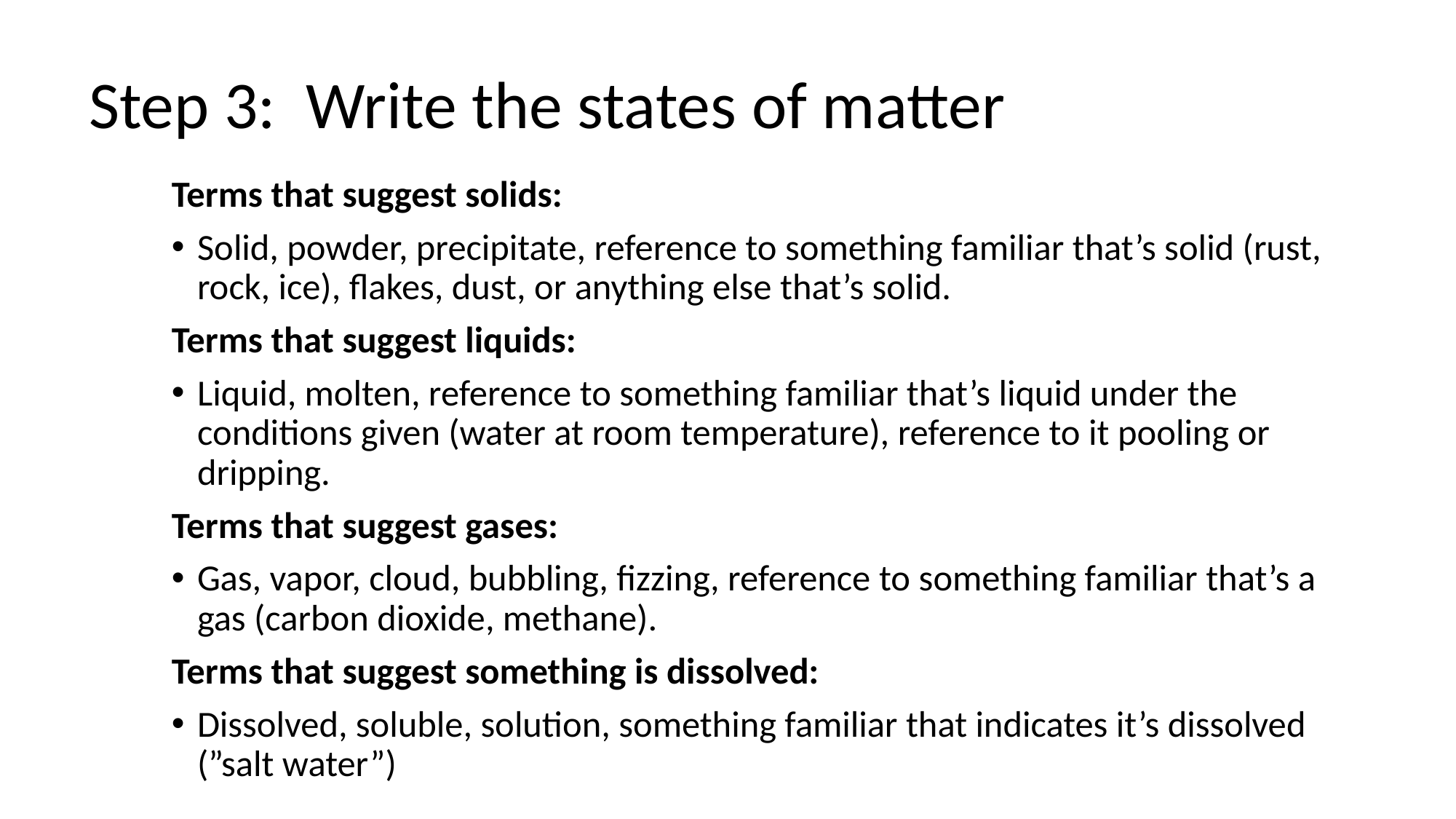

# Step 3:  Write the states of matter
Terms that suggest solids:
Solid, powder, precipitate, reference to something familiar that’s solid (rust, rock, ice), flakes, dust, or anything else that’s solid.
Terms that suggest liquids:
Liquid, molten, reference to something familiar that’s liquid under the conditions given (water at room temperature), reference to it pooling or dripping.
Terms that suggest gases:
Gas, vapor, cloud, bubbling, fizzing, reference to something familiar that’s a gas (carbon dioxide, methane).
Terms that suggest something is dissolved:
Dissolved, soluble, solution, something familiar that indicates it’s dissolved (”salt water”)